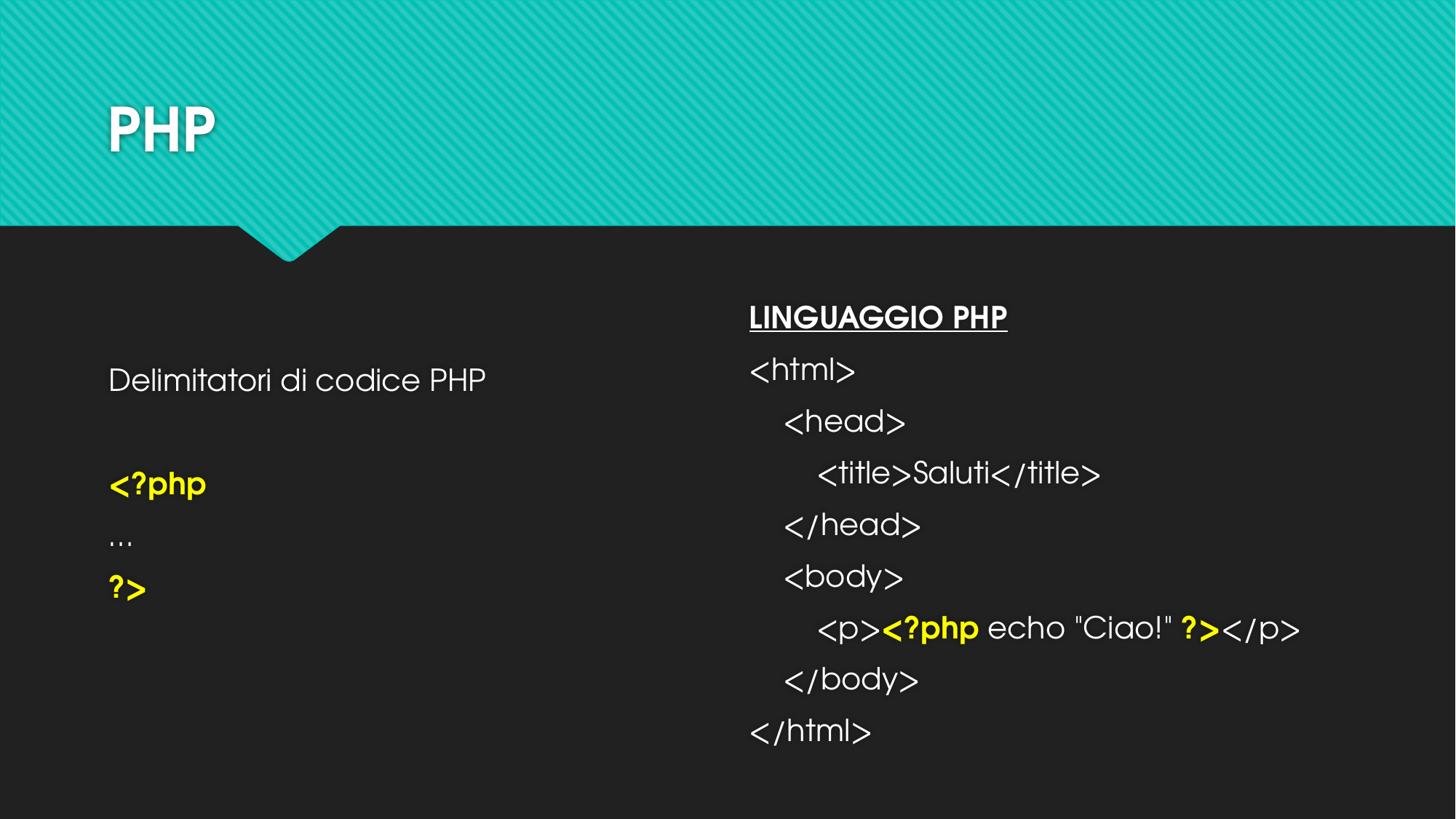

# PHP
LINGUAGGIO PHP
<html>
    <head>
        <title>Saluti</title>
    </head>
    <body>
        <p><?php echo "Ciao!" ?></p>
    </body>
</html>
Delimitatori di codice PHP

<?php
…
?>